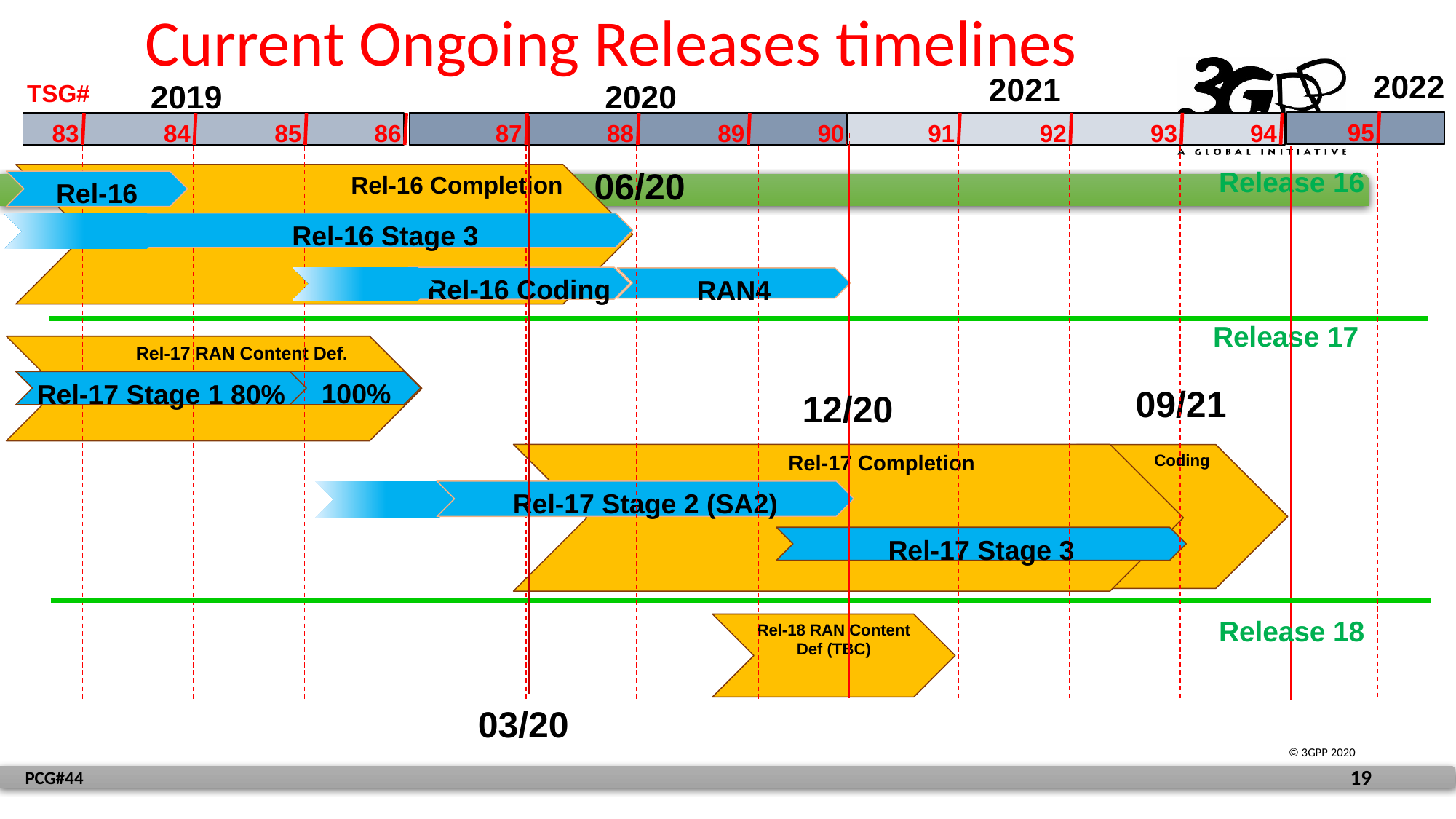

Current Ongoing Releases timelines
2022
2021
2019
2020
TSG#
95

91
92
93
94

83
84
85
86

87
88
89
90
06/20
Release 16
Rel-16 Completion
Rel-16 Stage 2

Rel-16 Stage 3

Rel-16 Coding
RAN4
Release 17
           Rel-17 RAN Content Def.
   100%
Rel-17 Stage 1 80%
09/21
12/20
             Rel-17 Completion
Coding

Rel-17 Stage 2 (SA2)

Rel-17 Stage 3
Release 18
Rel-18 RAN Content Def (TBC)
03/20